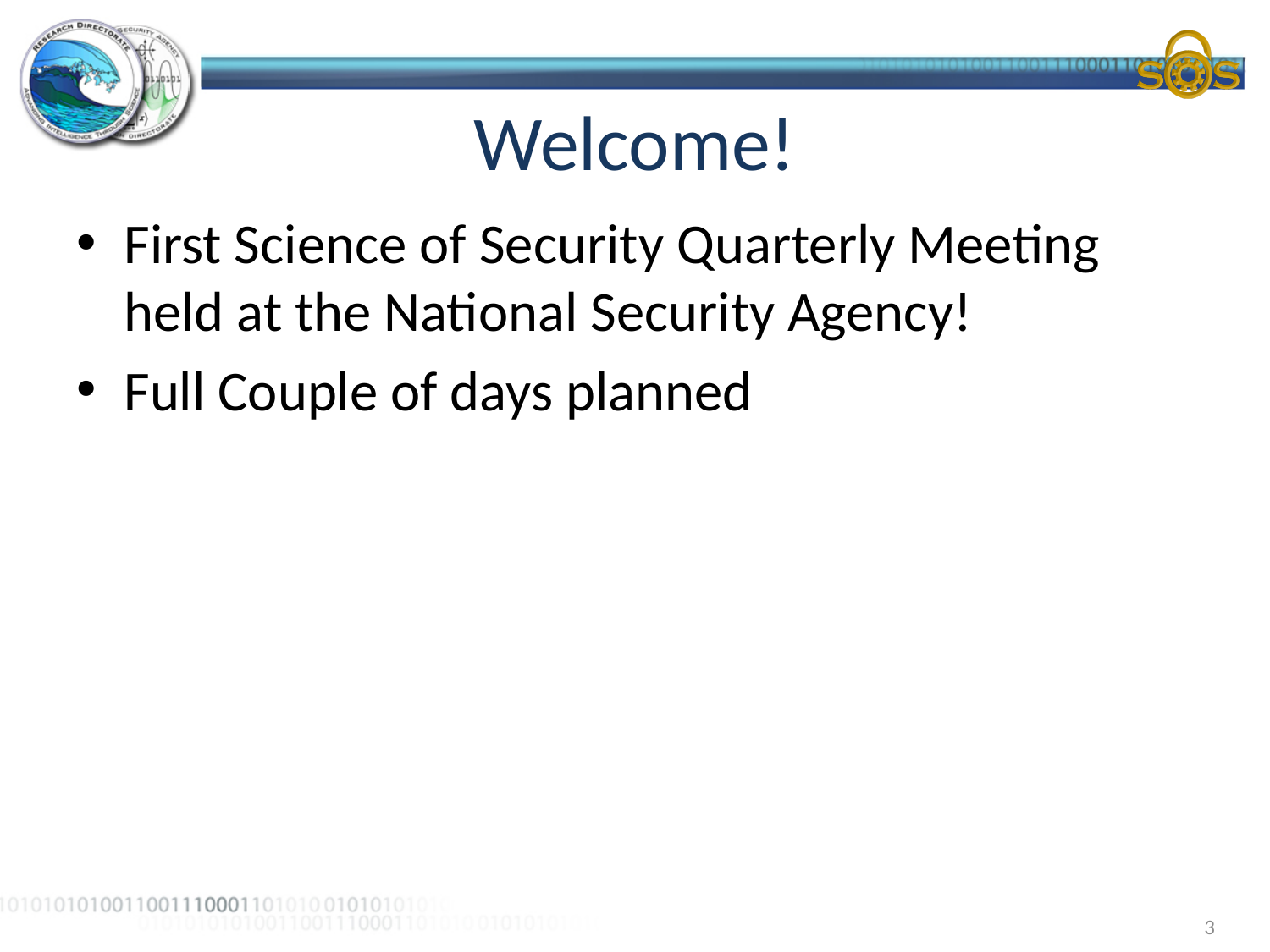

# Welcome!
First Science of Security Quarterly Meeting held at the National Security Agency!
Full Couple of days planned

3